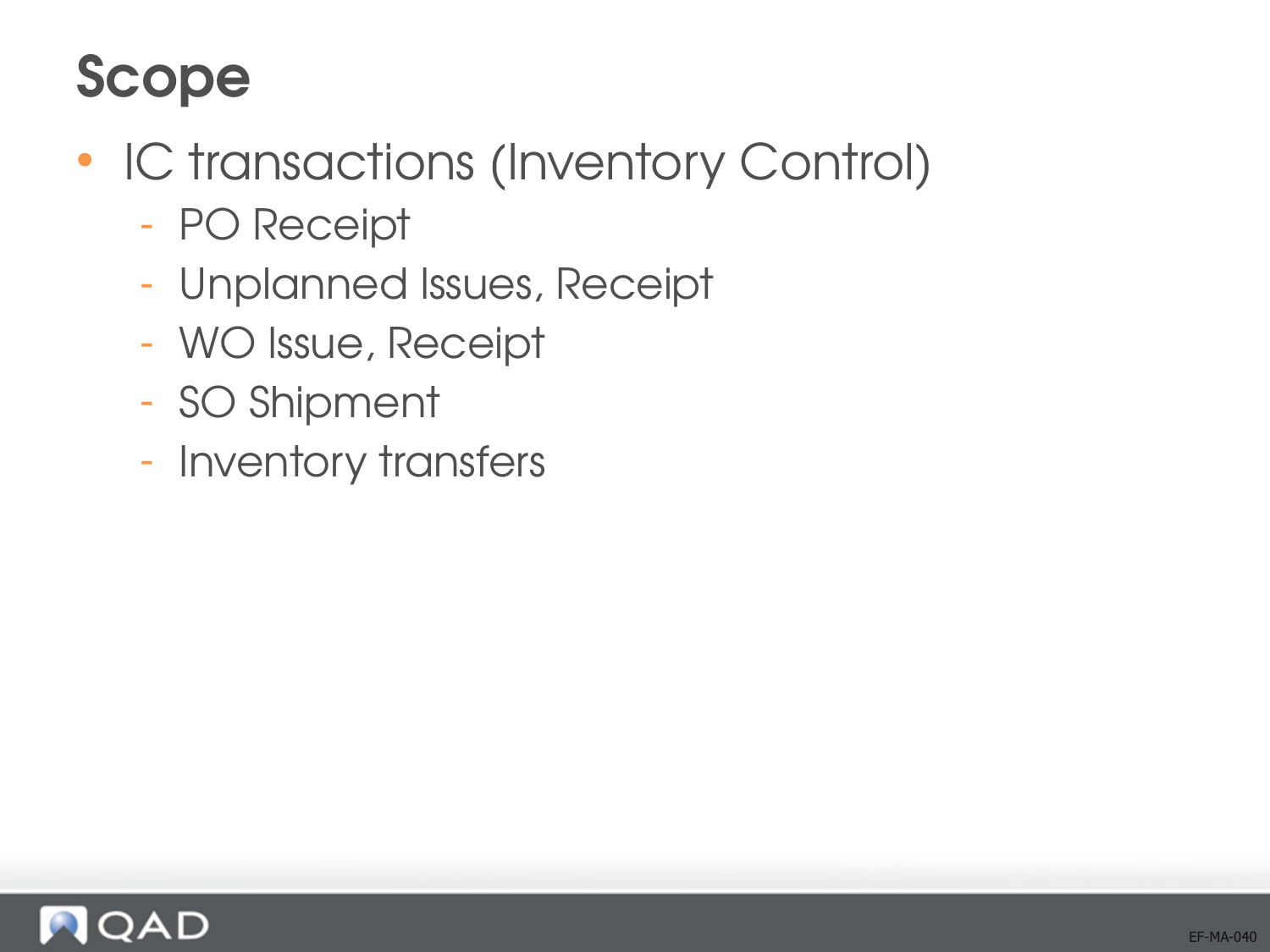

# Scope
IC transactions (Inventory Control)
PO Receipt
Unplanned Issues, Receipt
WO Issue, Receipt
SO Shipment
Inventory transfers

EF-MA-040